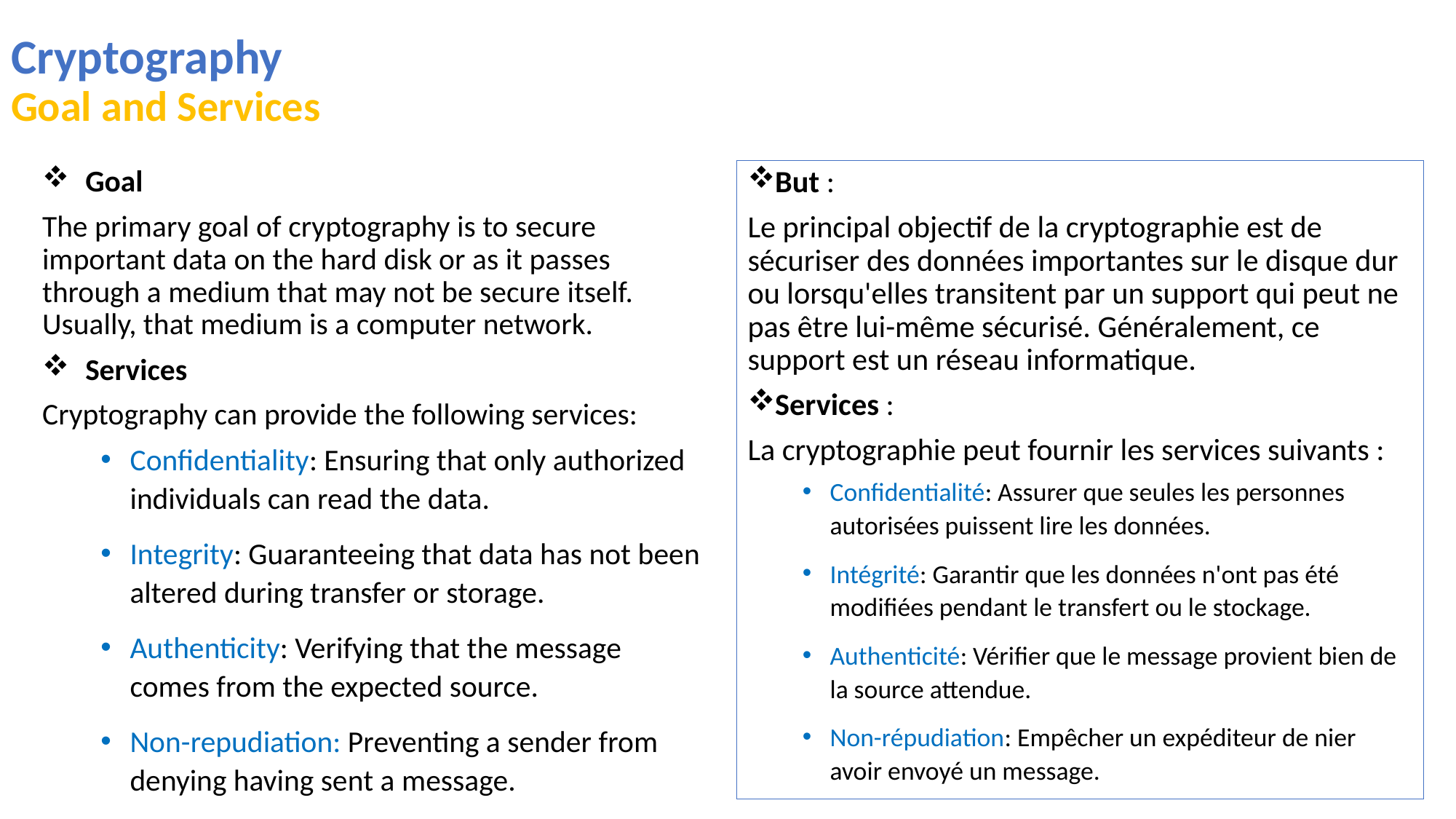

# Cryptography Goal and Services
  Goal
The primary goal of cryptography is to secure important data on the hard disk or as it passes through a medium that may not be secure itself. Usually, that medium is a computer network.
  Services
Cryptography can provide the following services:
Confidentiality: Ensuring that only authorized individuals can read the data.
Integrity: Guaranteeing that data has not been altered during transfer or storage.
Authenticity: Verifying that the message comes from the expected source.
Non-repudiation: Preventing a sender from denying having sent a message.

But :
Le principal objectif de la cryptographie est de sécuriser des données importantes sur le disque dur ou lorsqu'elles transitent par un support qui peut ne pas être lui-même sécurisé. Généralement, ce support est un réseau informatique.
Services :
La cryptographie peut fournir les services suivants :
Confidentialité: Assurer que seules les personnes autorisées puissent lire les données.
Intégrité: Garantir que les données n'ont pas été modifiées pendant le transfert ou le stockage.
Authenticité: Vérifier que le message provient bien de la source attendue.
Non-répudiation: Empêcher un expéditeur de nier avoir envoyé un message.